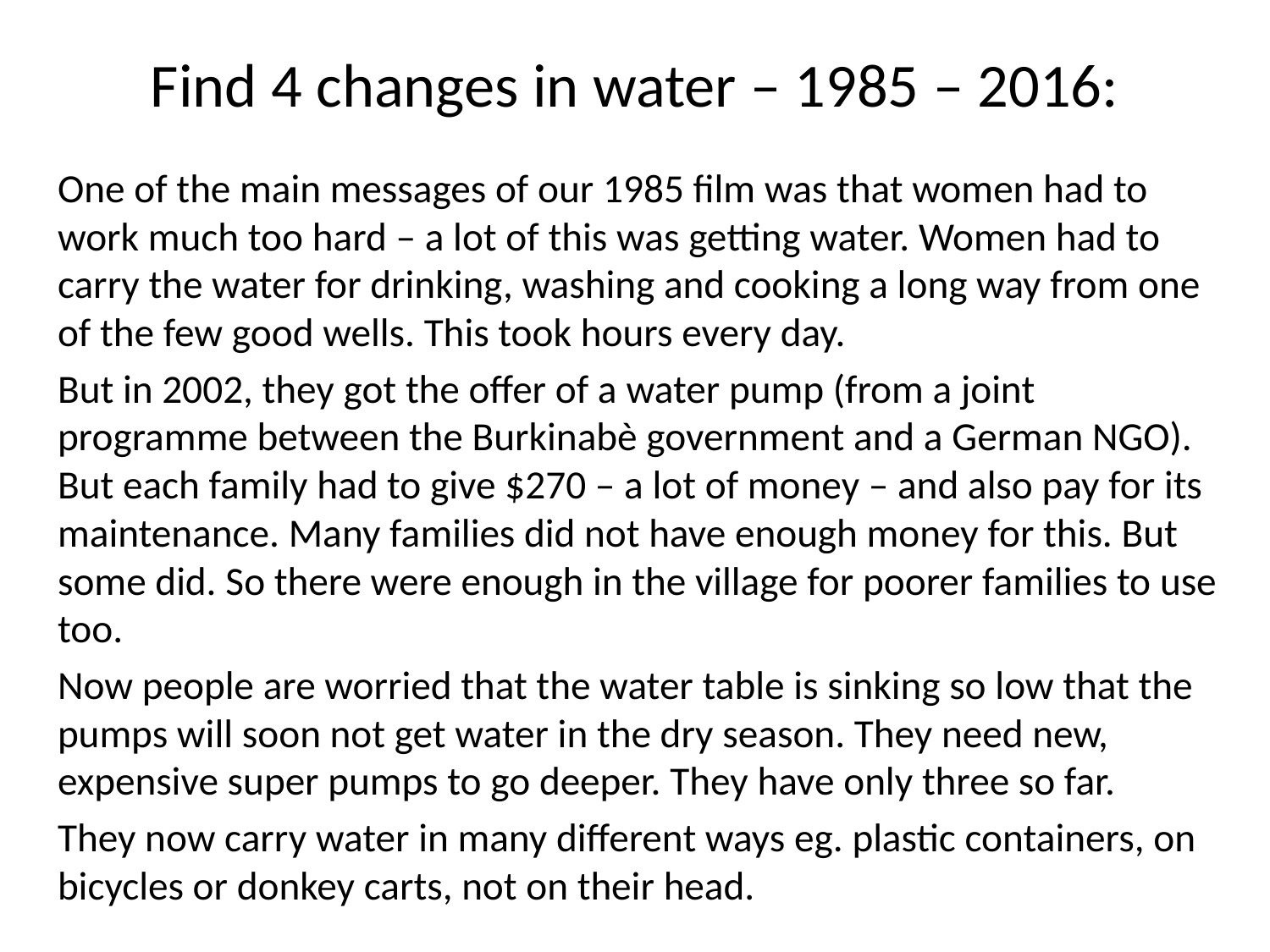

# Find 4 changes in water – 1985 – 2016:
One of the main messages of our 1985 film was that women had to work much too hard – a lot of this was getting water. Women had to carry the water for drinking, washing and cooking a long way from one of the few good wells. This took hours every day.
But in 2002, they got the offer of a water pump (from a joint programme between the Burkinabè government and a German NGO). But each family had to give $270 – a lot of money – and also pay for its maintenance. Many families did not have enough money for this. But some did. So there were enough in the village for poorer families to use too.
Now people are worried that the water table is sinking so low that the pumps will soon not get water in the dry season. They need new, expensive super pumps to go deeper. They have only three so far.
They now carry water in many different ways eg. plastic containers, on bicycles or donkey carts, not on their head.